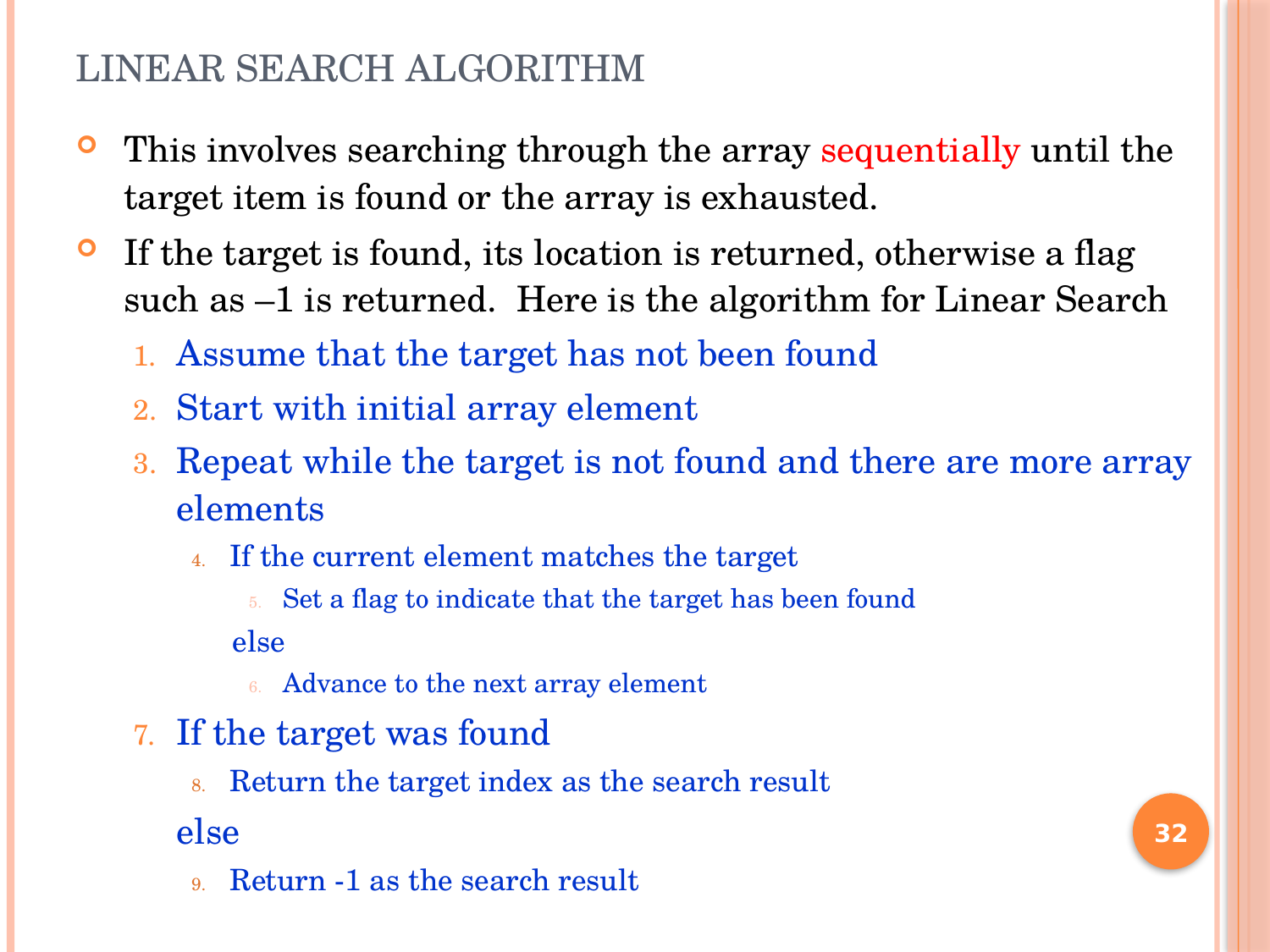

# Linear Search Algorithm
This involves searching through the array sequentially until the target item is found or the array is exhausted.
If the target is found, its location is returned, otherwise a flag such as –1 is returned.  Here is the algorithm for Linear Search
Assume that the target has not been found
Start with initial array element
Repeat while the target is not found and there are more array elements
If the current element matches the target
Set a flag to indicate that the target has been found
     else
Advance to the next array element
If the target was found
Return the target index as the search result
		else
Return -1 as the search result
32